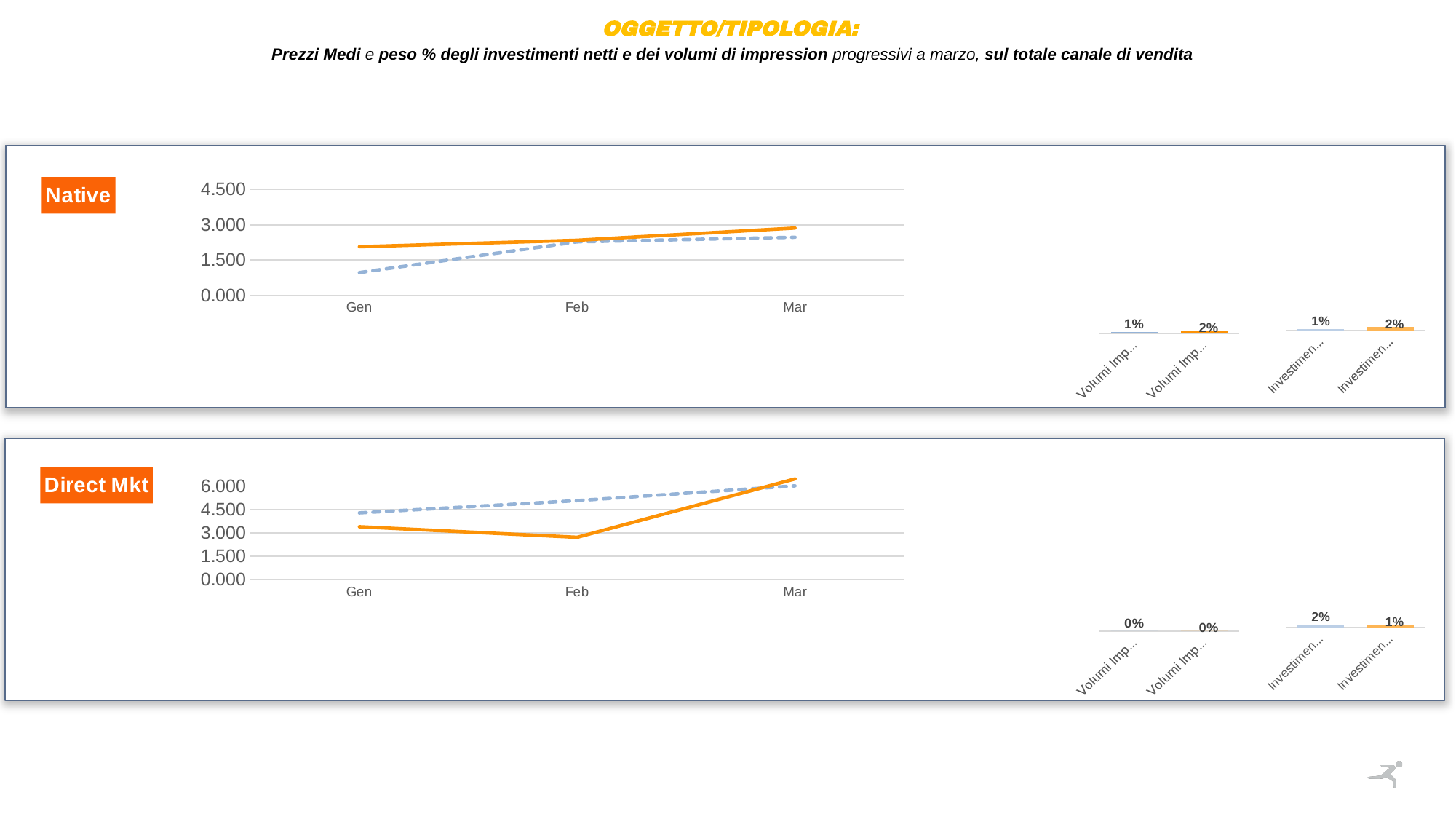

OGGETTO/TIPOLOGIA:
 Prezzi Medi e peso % degli investimenti netti e dei volumi di impression progressivi a marzo, sul totale canale di vendita

### Chart

| Category |
|---|

### Chart

| Category | Native |
|---|---|
| Investimenti netti 2017 | 0.006775103178157833 |
| Investimenti netti 2018 | 0.017934845139255785 |

### Chart

| Category | Native |
|---|---|
| Volumi Impression 2017 | 0.01193806414333965 |
| Volumi Impression 2018 | 0.016209319444309745 |

### Chart: Native

| Category | 2017 | 2018 |
|---|---|---|
| Gen | 0.9694674259503365 | 2.0661423661084153 |
| Feb | 2.275357151332769 | 2.342846525259391 |
| Mar | 2.469937740948983 | 2.860706582061332 |

### Chart

| Category | Direct Mkt |
|---|---|
| Investimenti netti 2017 | 0.018035970180627837 |
| Investimenti netti 2018 | 0.012911690871002902 |

### Chart: Direct Mkt

| Category | 2017 | 2018 |
|---|---|---|
| Gen | 4.279661025627403 | 3.391782490652162 |
| Feb | 5.067077312591166 | 2.712500301903532 |
| Mar | 6.012641732683775 | 6.457122095561167 |

### Chart

| Category | Direct Mkt |
|---|---|
| Volumi Impression 2017 | 0.0 |
| Volumi Impression 2018 | 0.0 |